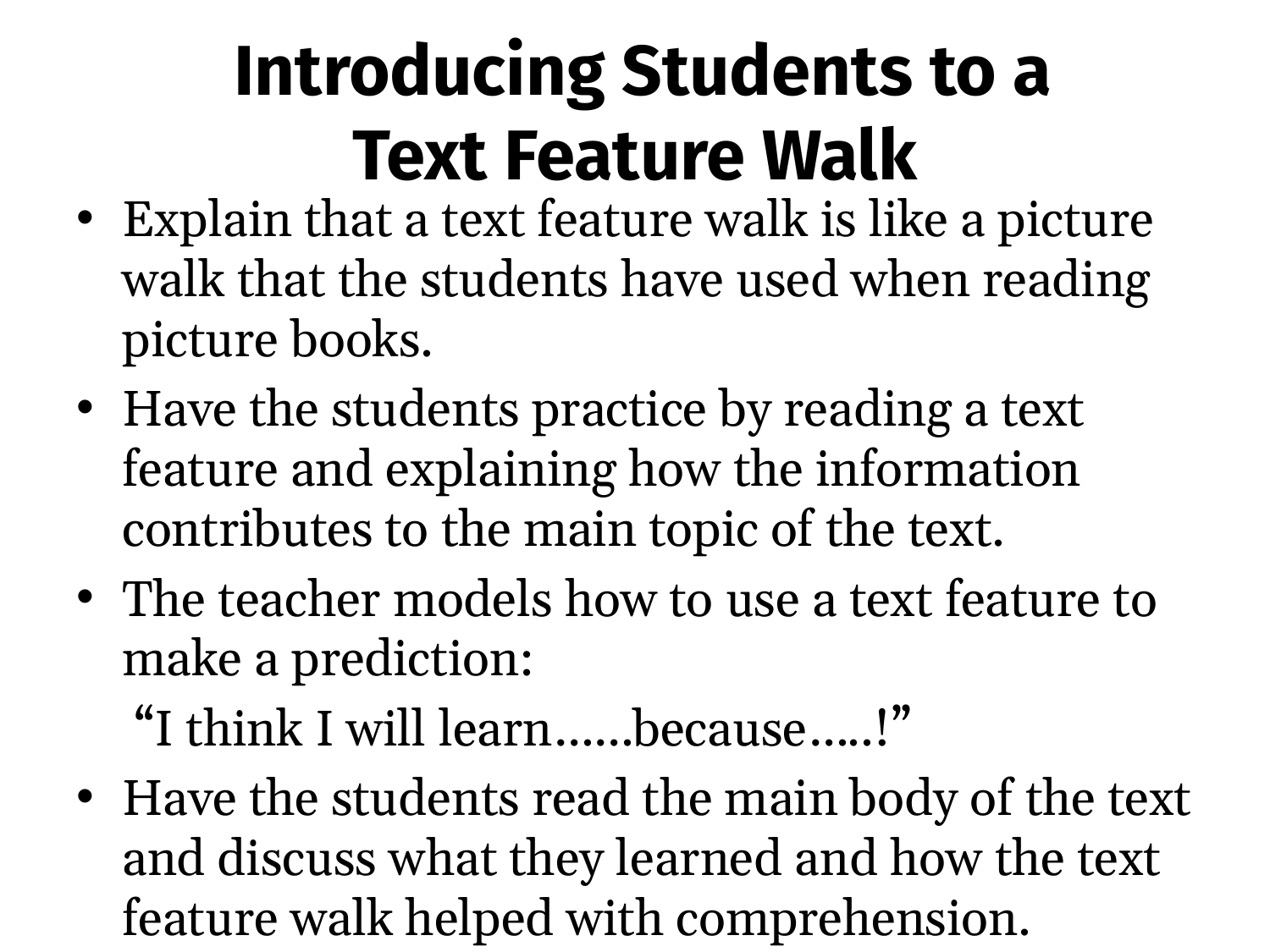

# Introducing Students to a Text Feature Walk
Explain that a text feature walk is like a picture walk that the students have used when reading picture books.
Have the students practice by reading a text feature and explaining how the information contributes to the main topic of the text.
The teacher models how to use a text feature to make a prediction:
	 “I think I will learn……because…..!”
Have the students read the main body of the text and discuss what they learned and how the text feature walk helped with comprehension.